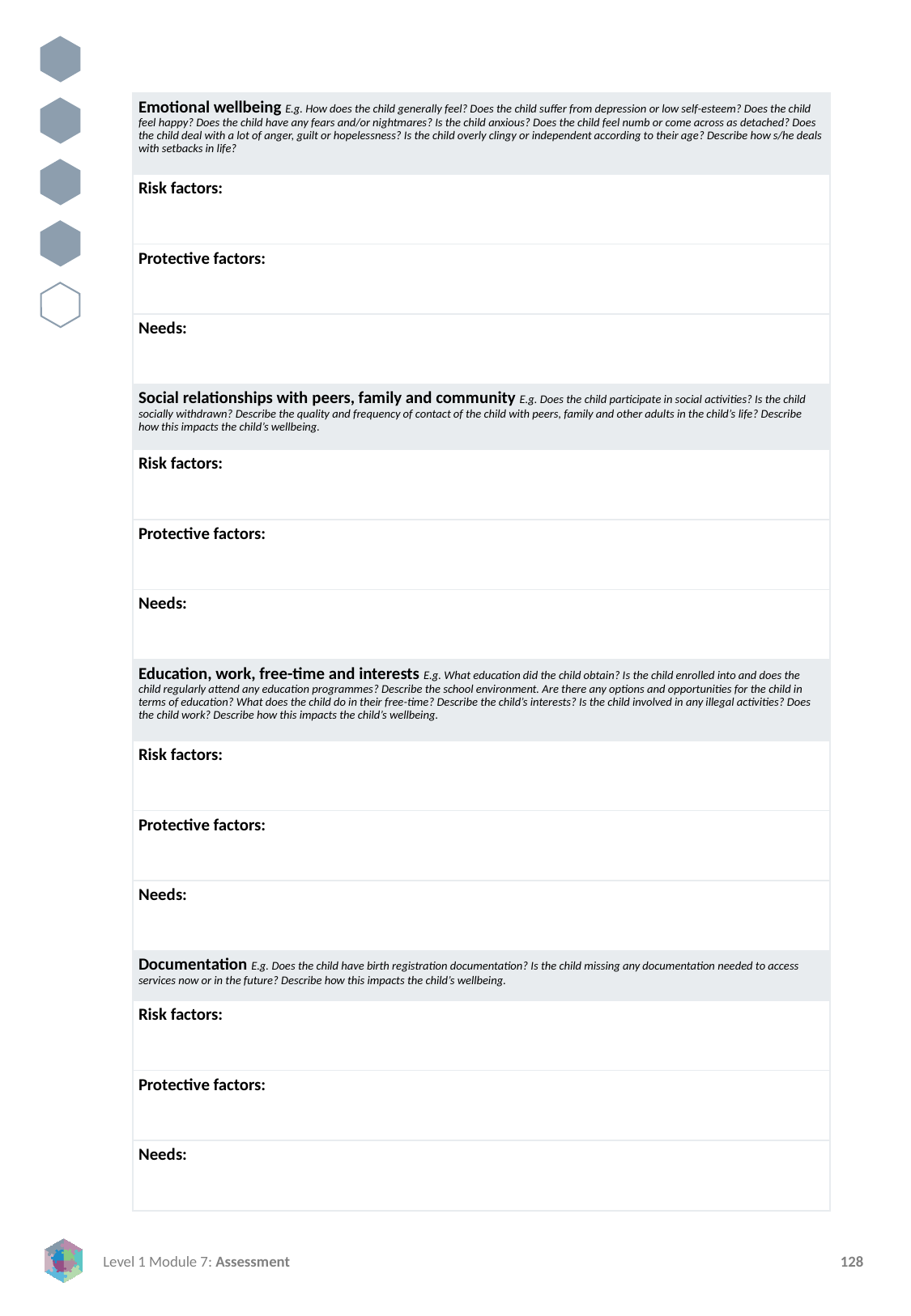

| Emotional wellbeing E.g. How does the child generally feel? Does the child suffer from depression or low self-esteem? Does the child feel happy? Does the child have any fears and/or nightmares? Is the child anxious? Does the child feel numb or come across as detached? Does the child deal with a lot of anger, guilt or hopelessness? Is the child overly clingy or independent according to their age? Describe how s/he deals with setbacks in life? |
| --- |
| Risk factors: |
| Protective factors: |
| Needs: |
| Social relationships with peers, family and community E.g. Does the child participate in social activities? Is the child socially withdrawn? Describe the quality and frequency of contact of the child with peers, family and other adults in the child’s life? Describe how this impacts the child’s wellbeing. |
| Risk factors: |
| Protective factors: |
| Needs: |
| Education, work, free-time and interests E.g. What education did the child obtain? Is the child enrolled into and does the child regularly attend any education programmes? Describe the school environment. Are there any options and opportunities for the child in terms of education? What does the child do in their free-time? Describe the child’s interests? Is the child involved in any illegal activities? Does the child work? Describe how this impacts the child’s wellbeing. |
| Risk factors: |
| Protective factors: |
| Needs: |
| Documentation E.g. Does the child have birth registration documentation? Is the child missing any documentation needed to access services now or in the future? Describe how this impacts the child’s wellbeing. |
| Risk factors: |
| Protective factors: |
| Needs: |